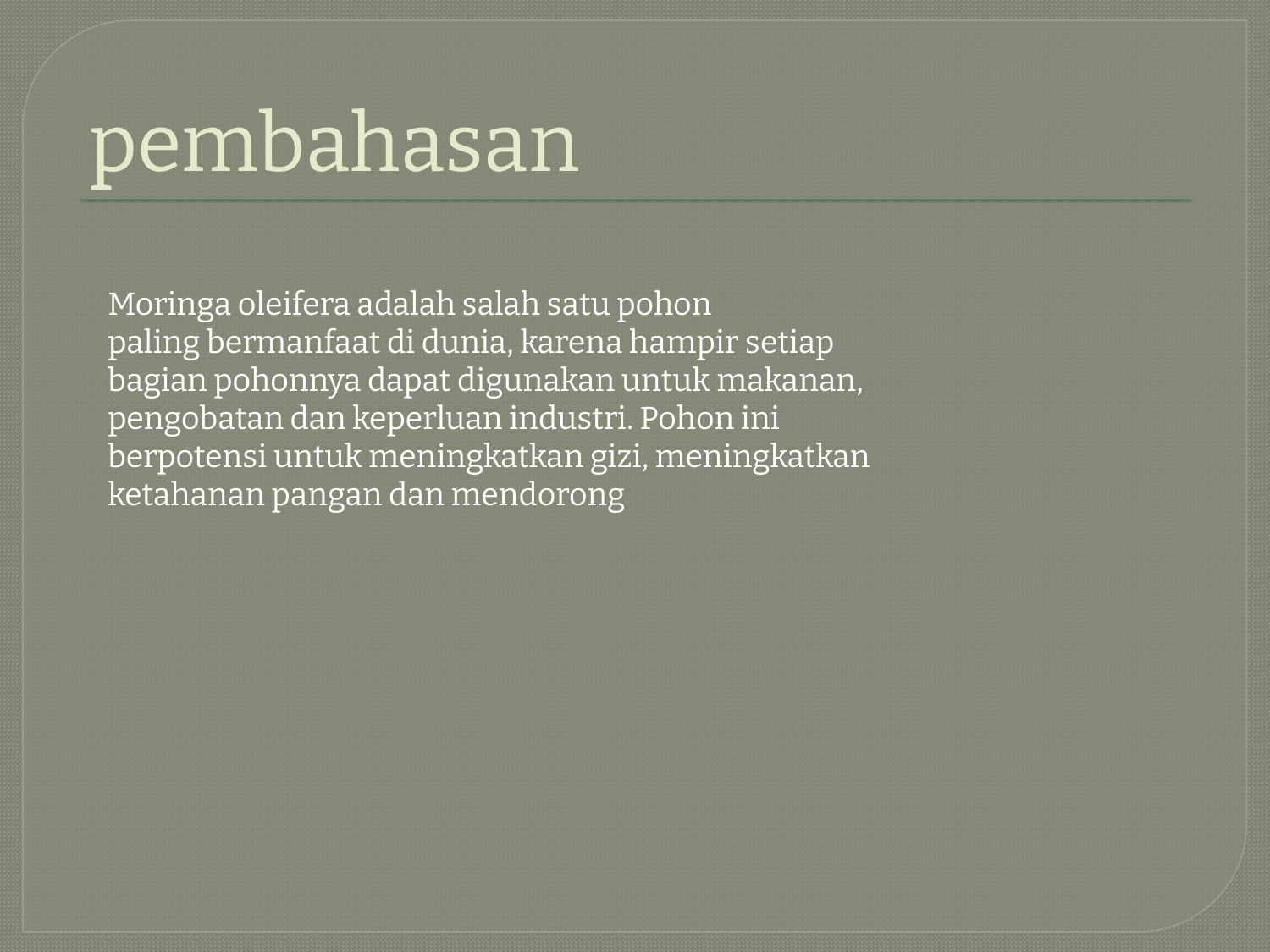

# pembahasan
Moringa oleifera adalah salah satu pohon
paling bermanfaat di dunia, karena hampir setiap
bagian pohonnya dapat digunakan untuk makanan,
pengobatan dan keperluan industri. Pohon ini
berpotensi untuk meningkatkan gizi, meningkatkan
ketahanan pangan dan mendorong